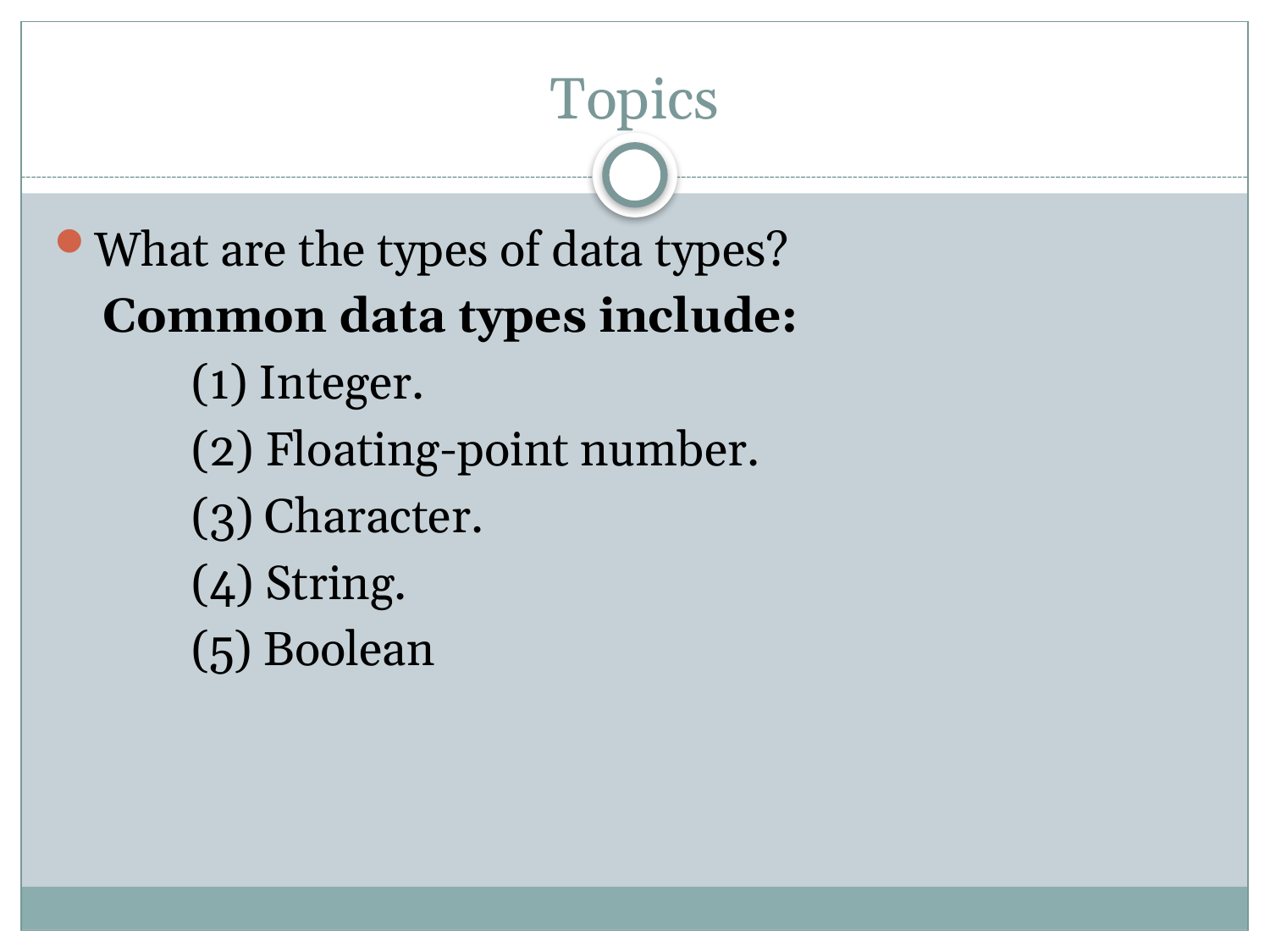

# Topics
What are the types of data types?
    Common data types include:
            (1) Integer.
            (2) Floating-point number.
            (3) Character.
            (4) String.
            (5) Boolean